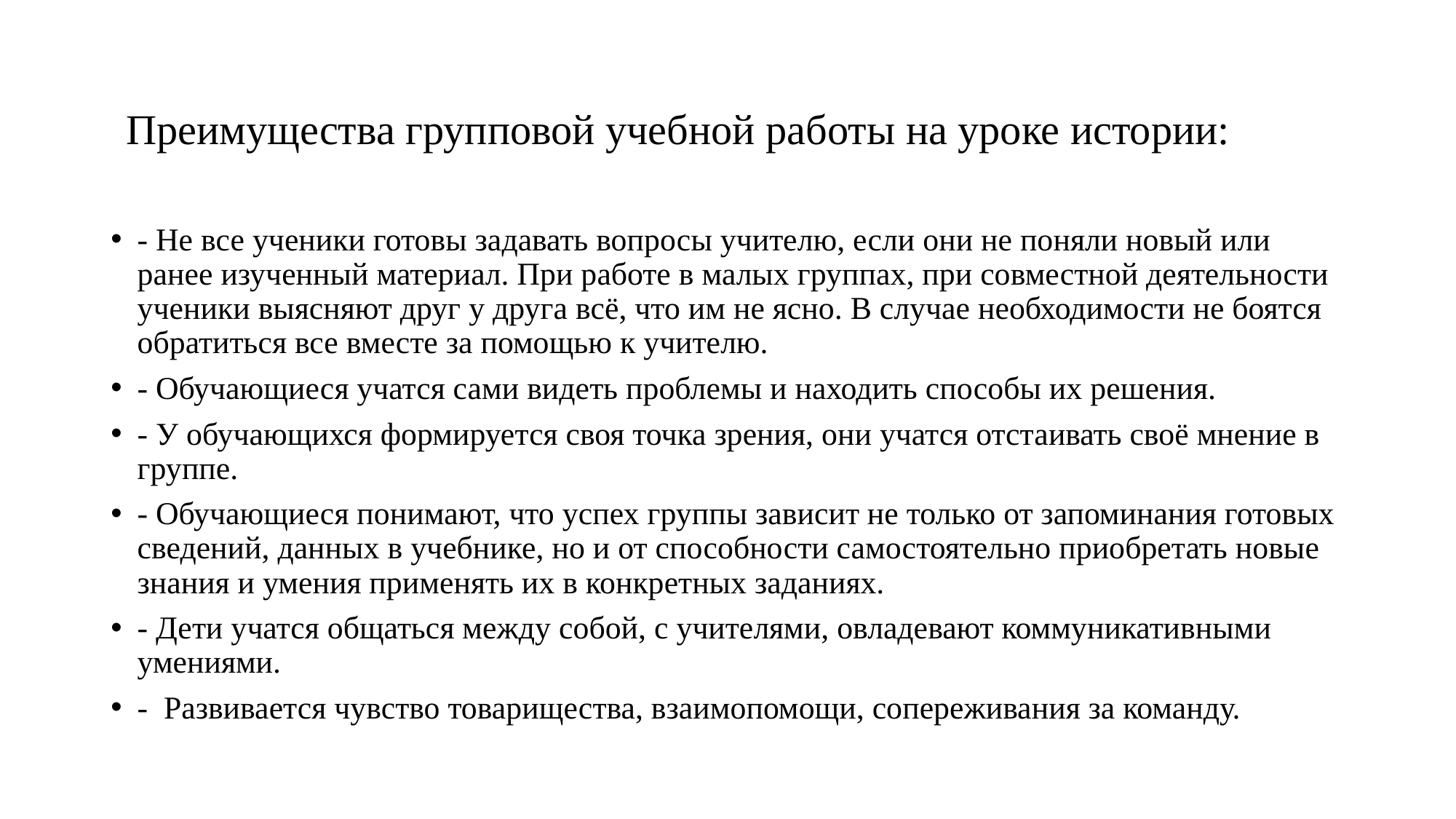

# Преимущества групповой учебной работы на уроке истории:
- Не все ученики готовы задавать вопросы учителю, если они не поняли новый или ранее изученный материал. При работе в малых группах, при совместной деятельности ученики выясняют друг у друга всё, что им не ясно. В случае необходимости не боятся обратиться все вместе за помощью к учителю.
- Обучающиеся учатся сами видеть проблемы и находить способы их решения.
- У обучающихся формируется своя точка зрения, они учатся отстаивать своё мнение в группе.
- Обучающиеся понимают, что успех группы зависит не только от запоминания готовых сведений, данных в учебнике, но и от способности самостоятельно приобретать новые знания и умения применять их в конкретных заданиях.
- Дети учатся общаться между собой, с учителями, овладевают коммуникативными умениями.
-  Развивается чувство товарищества, взаимопомощи, сопереживания за команду.